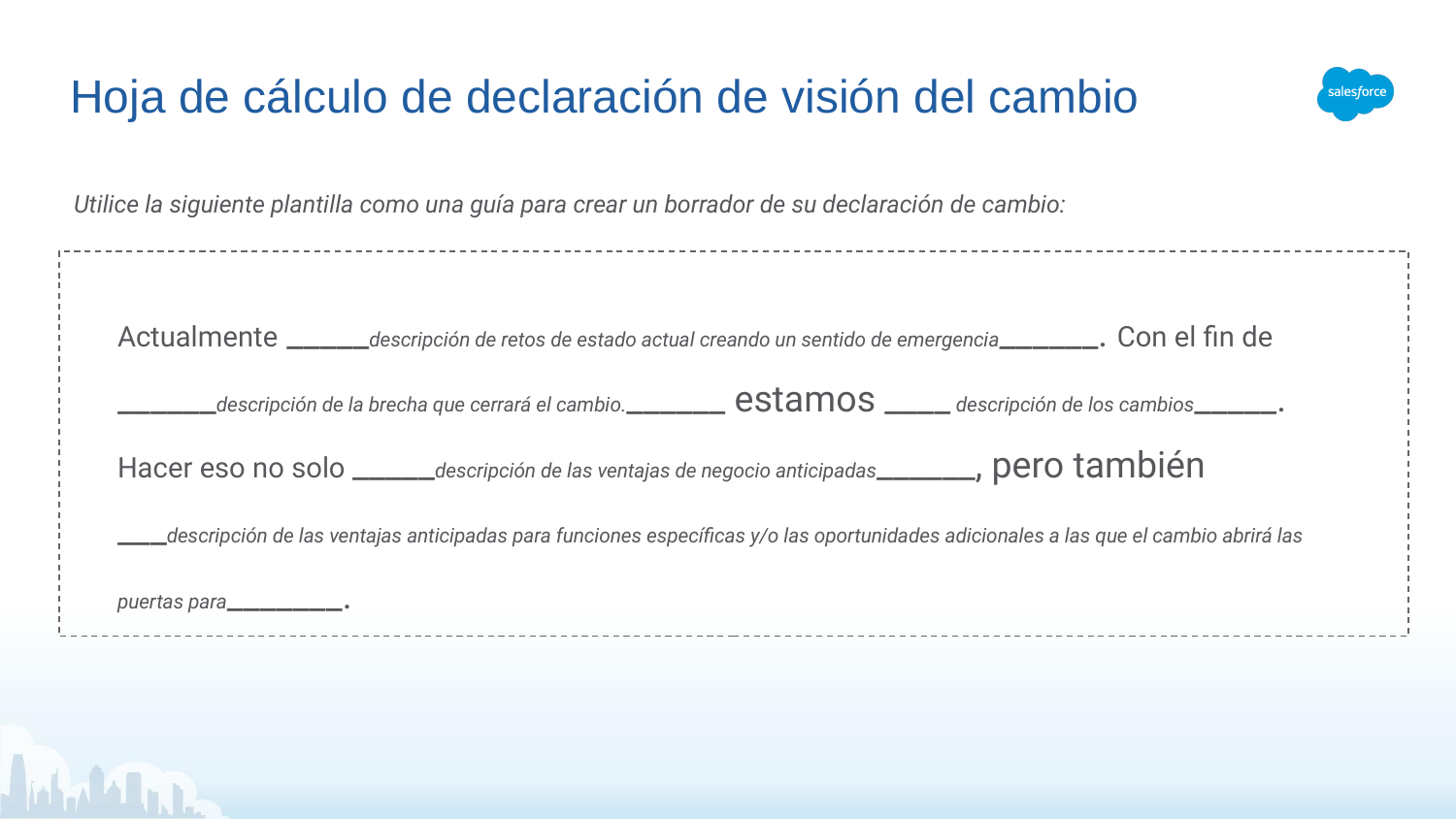

# Hoja de cálculo de declaración de visión del cambio
Utilice la siguiente plantilla como una guía para crear un borrador de su declaración de cambio:

Actualmente _____descripción de retos de estado actual creando un sentido de emergencia______. Con el fin de ______descripción de la brecha que cerrará el cambio.______ estamos ____ descripción de los cambios_____. Hacer eso no solo _____descripción de las ventajas de negocio anticipadas______, pero también ___descripción de las ventajas anticipadas para funciones específicas y/o las oportunidades adicionales a las que el cambio abrirá las puertas para_______.